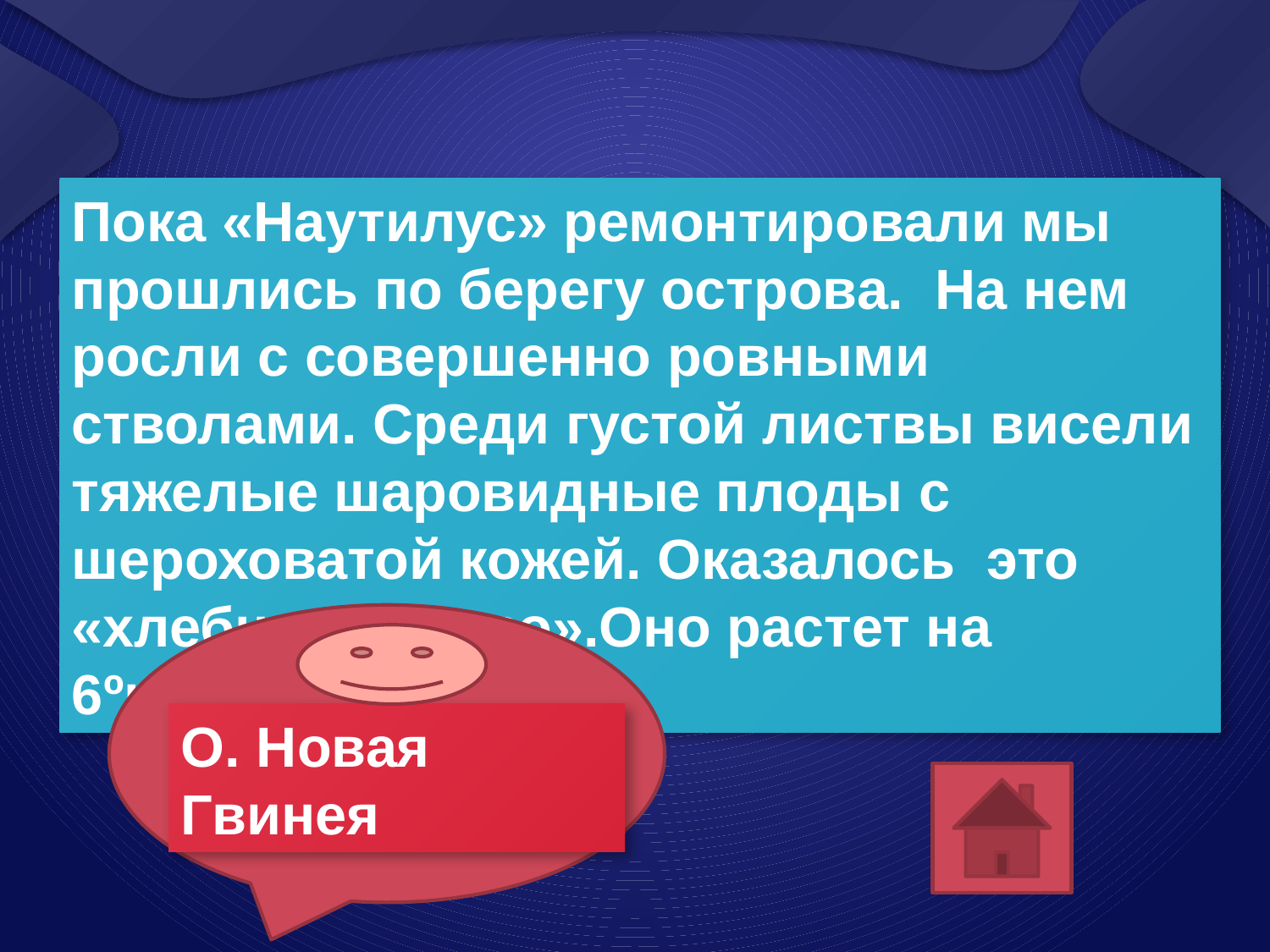

Пока «Наутилус» ремонтировали мы прошлись по берегу острова.  На нем росли с совершенно ровными стволами. Среди густой листвы висели тяжелые шаровидные плоды с шероховатой кожей. Оказалось  это «хлебное дерево».Оно растет на 6ºю.ш.140ºв.д.

О. Новая Гвинея